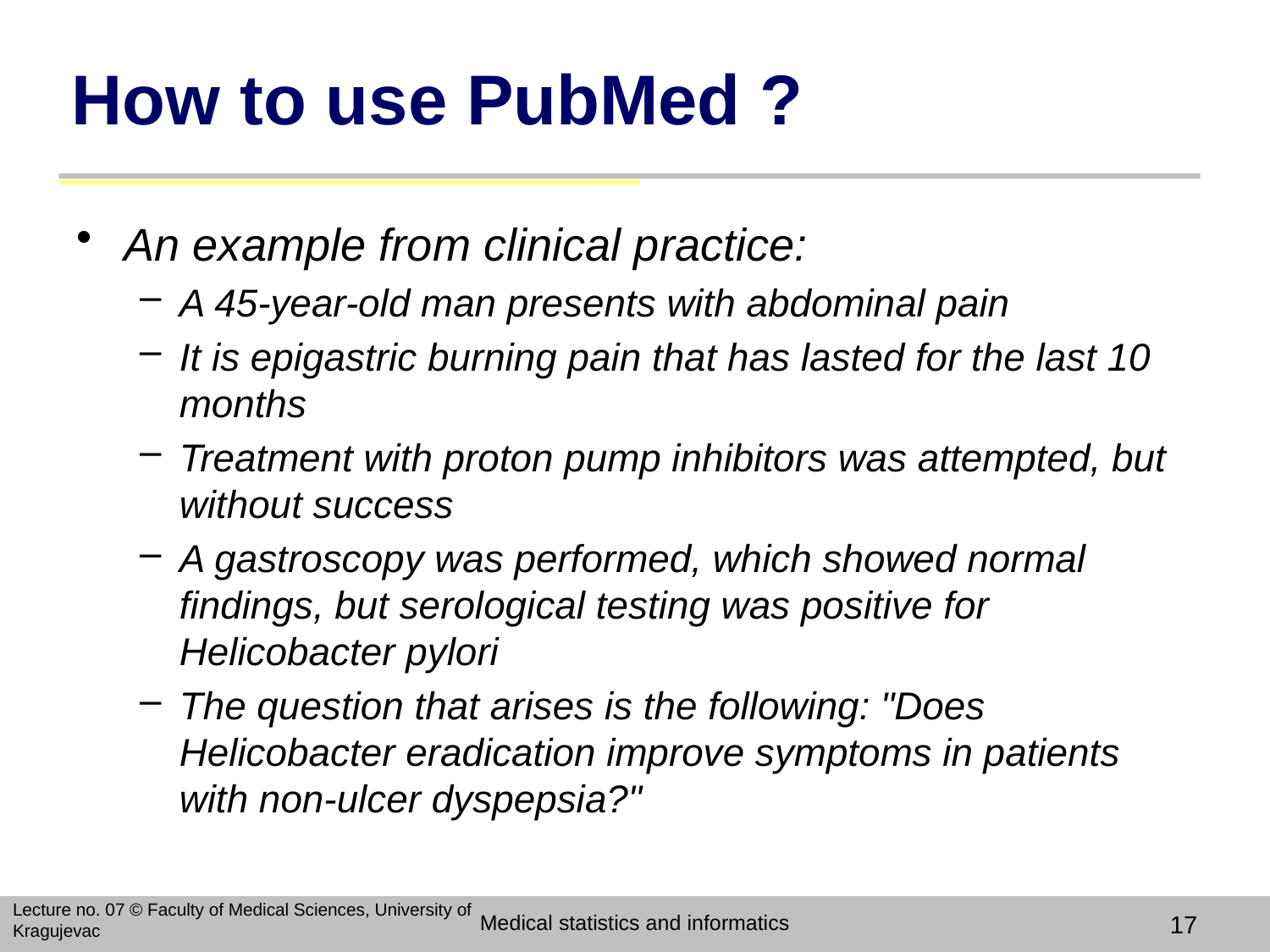

# How to use PubMed ?
An example from clinical practice:
A 45-year-old man presents with abdominal pain
It is epigastric burning pain that has lasted for the last 10 months
Treatment with proton pump inhibitors was attempted, but without success
A gastroscopy was performed, which showed normal findings, but serological testing was positive for Helicobacter pylori
The question that arises is the following: "Does Helicobacter eradication improve symptoms in patients with non-ulcer dyspepsia?"
Lecture no. 07 © Faculty of Medical Sciences, University of Kragujevac
Medical statistics and informatics
17